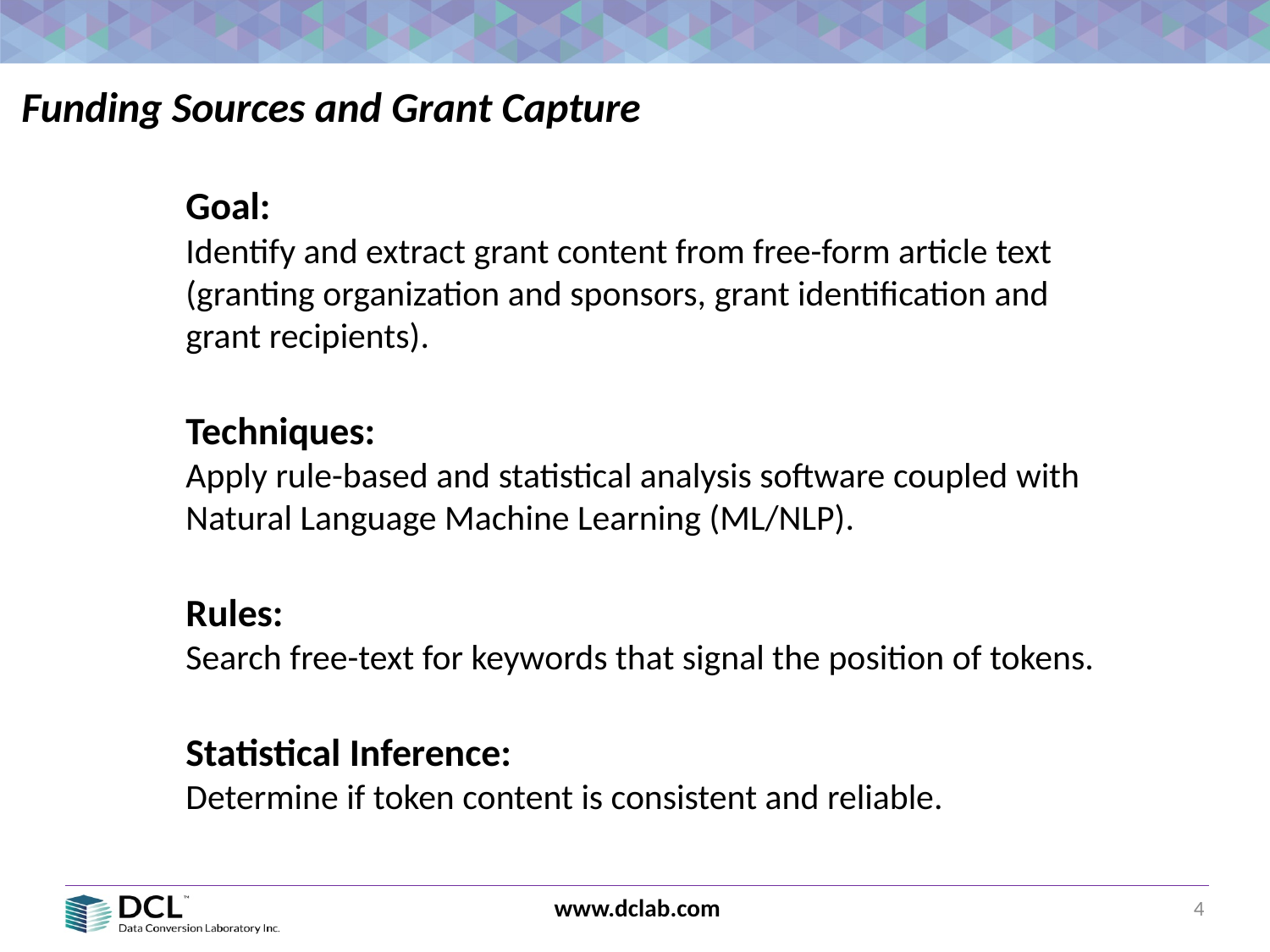

Funding Sources and Grant Capture
Goal:
Identify and extract grant content from free-form article text (granting organization and sponsors, grant identification and grant recipients).

Techniques:
Apply rule-based and statistical analysis software coupled with Natural Language Machine Learning (ML/NLP).

Rules:
Search free-text for keywords that signal the position of tokens.

Statistical Inference:
Determine if token content is consistent and reliable.
4